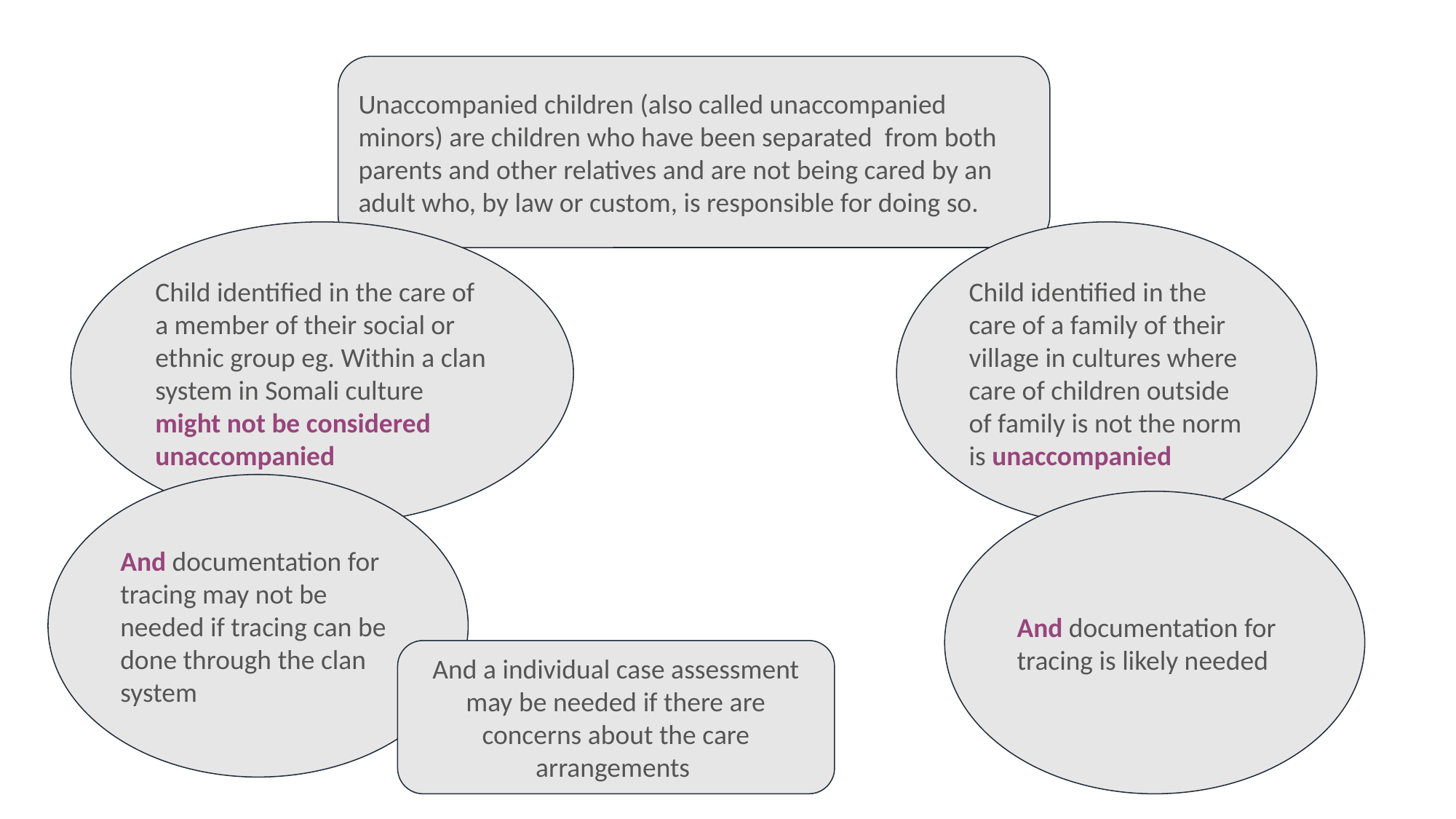

Unaccompanied children (also called unaccompanied minors) are children who have been separated  from both parents and other relatives and are not being cared by an adult who, by law or custom, is responsible for doing so.
Child identified in the care of a family of their  village in cultures where care of children outside of family is not the norm is unaccompanied
Child identified in the care of a member of their social or ethnic group eg. Within a clan system in Somali culture might not be considered unaccompanied
And documentation for tracing may not be needed if tracing can be done through the clan system
And documentation for tracing is likely needed
And a individual case assessment may be needed if there are concerns about the care arrangements